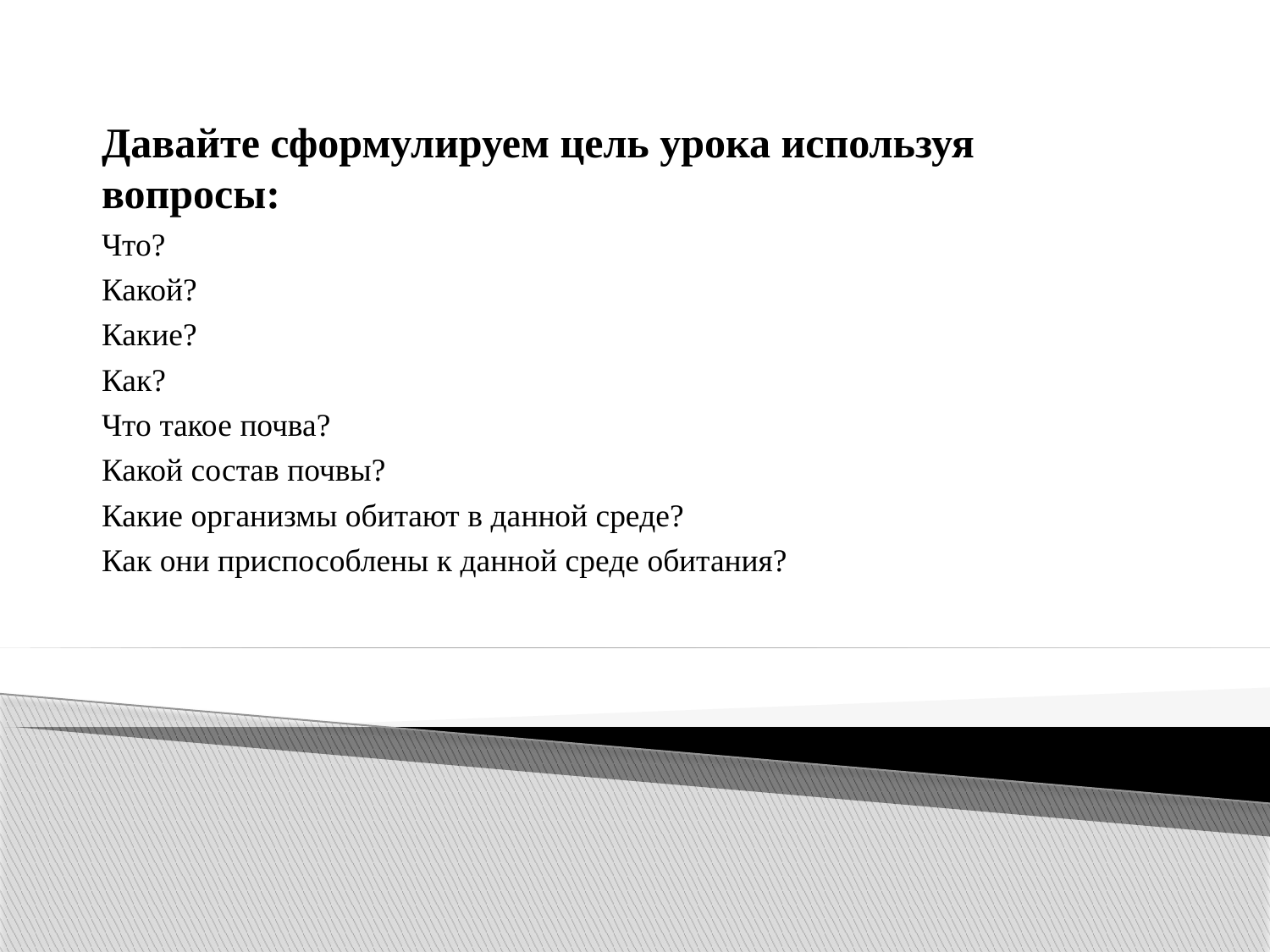

Давайте сформулируем цель урока используя вопросы:
Что?
Какой?
Какие?
Как?
Что такое почва?
Какой состав почвы?
Какие организмы обитают в данной среде?
Как они приспособлены к данной среде обитания?